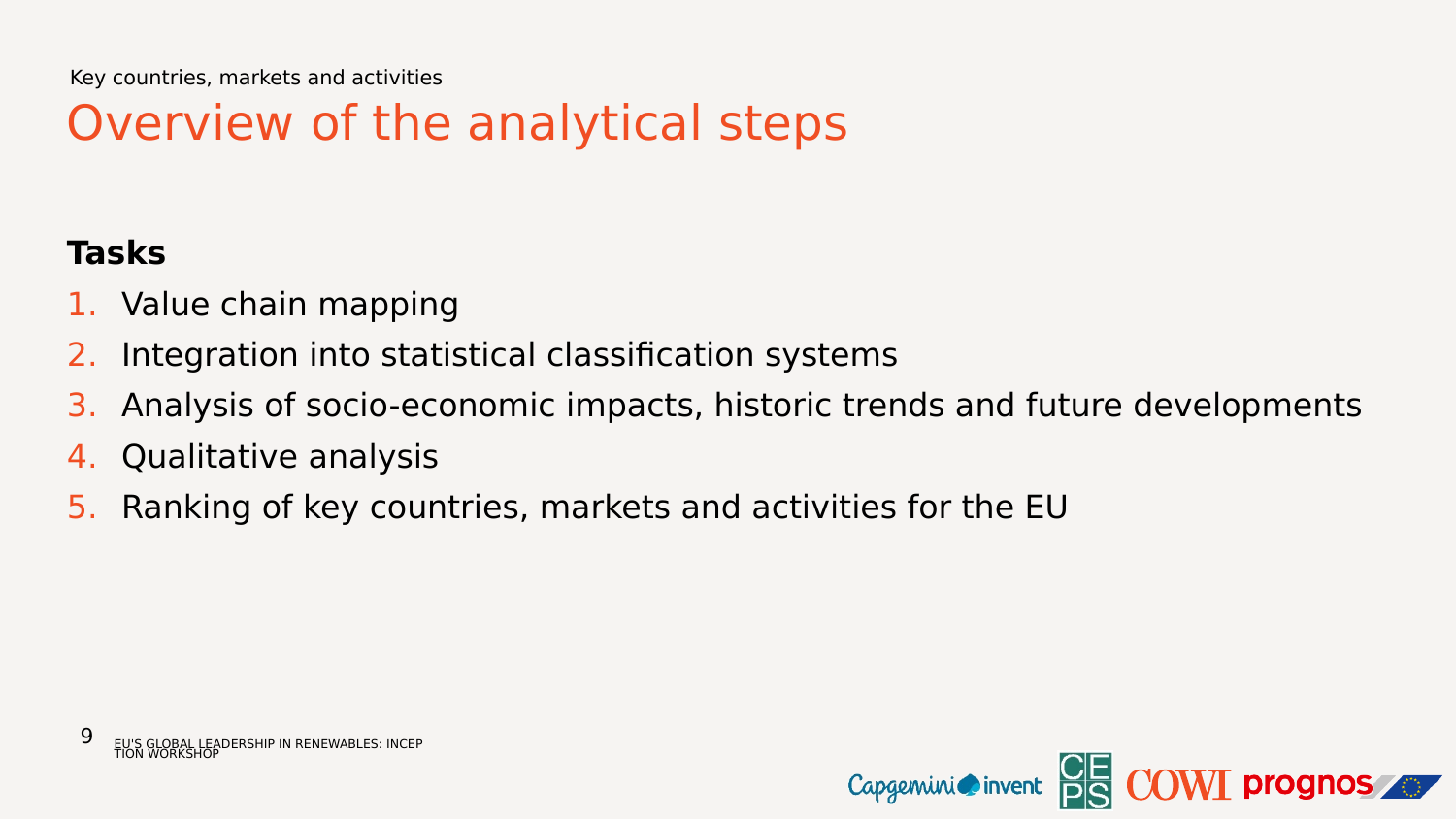

Key countries, markets and activities
# Overview of the analytical steps
Tasks
Value chain mapping
Integration into statistical classification systems
Analysis of socio-economic impacts, historic trends and future developments
Qualitative analysis
Ranking of key countries, markets and activities for the EU

9
EU's global leadership in renewables: Inception workshop